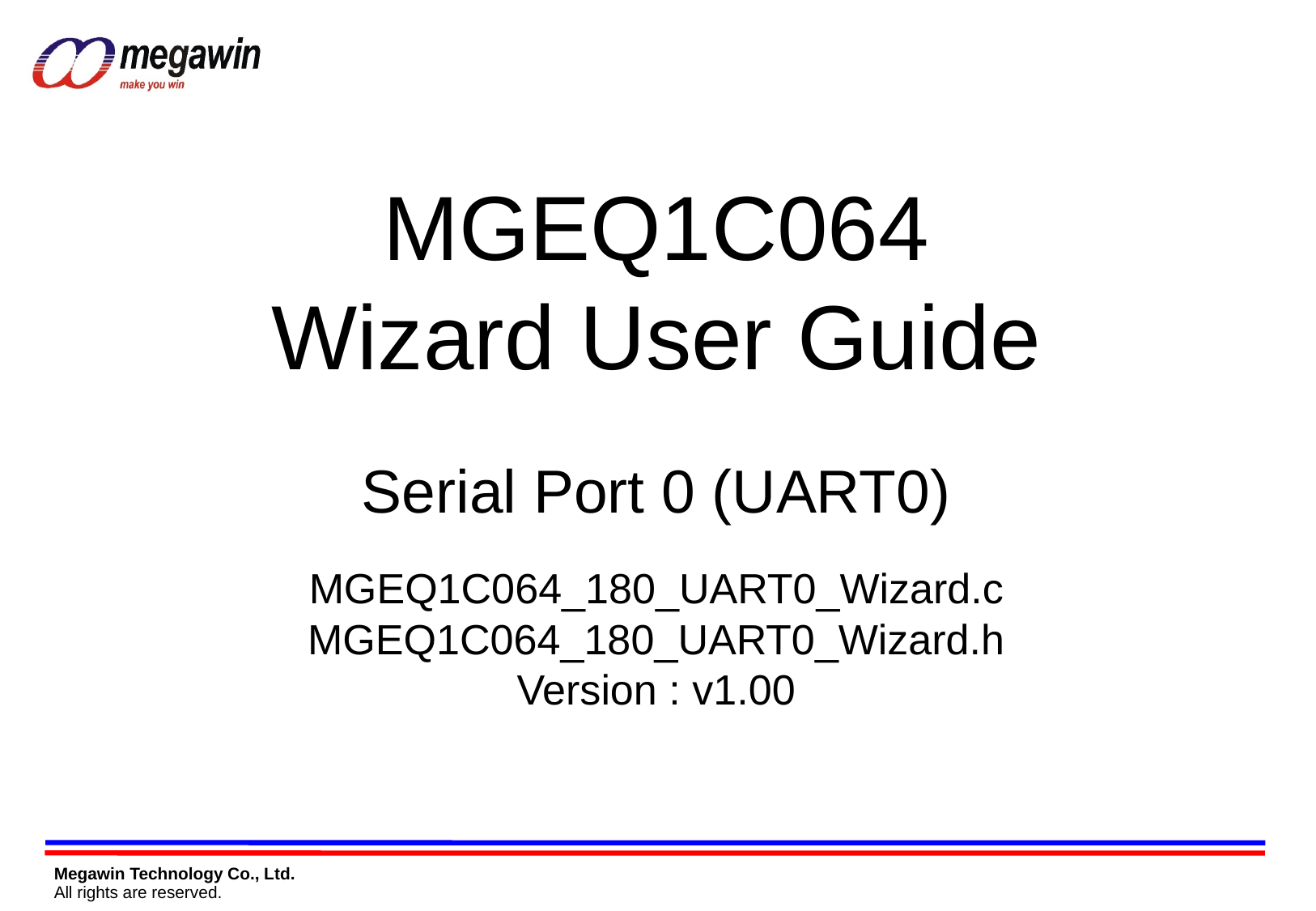

MGEQ1C064
Wizard User Guide
Serial Port 0 (UART0)
MGEQ1C064_180_UART0_Wizard.c
MGEQ1C064_180_UART0_Wizard.h
Version : v1.00